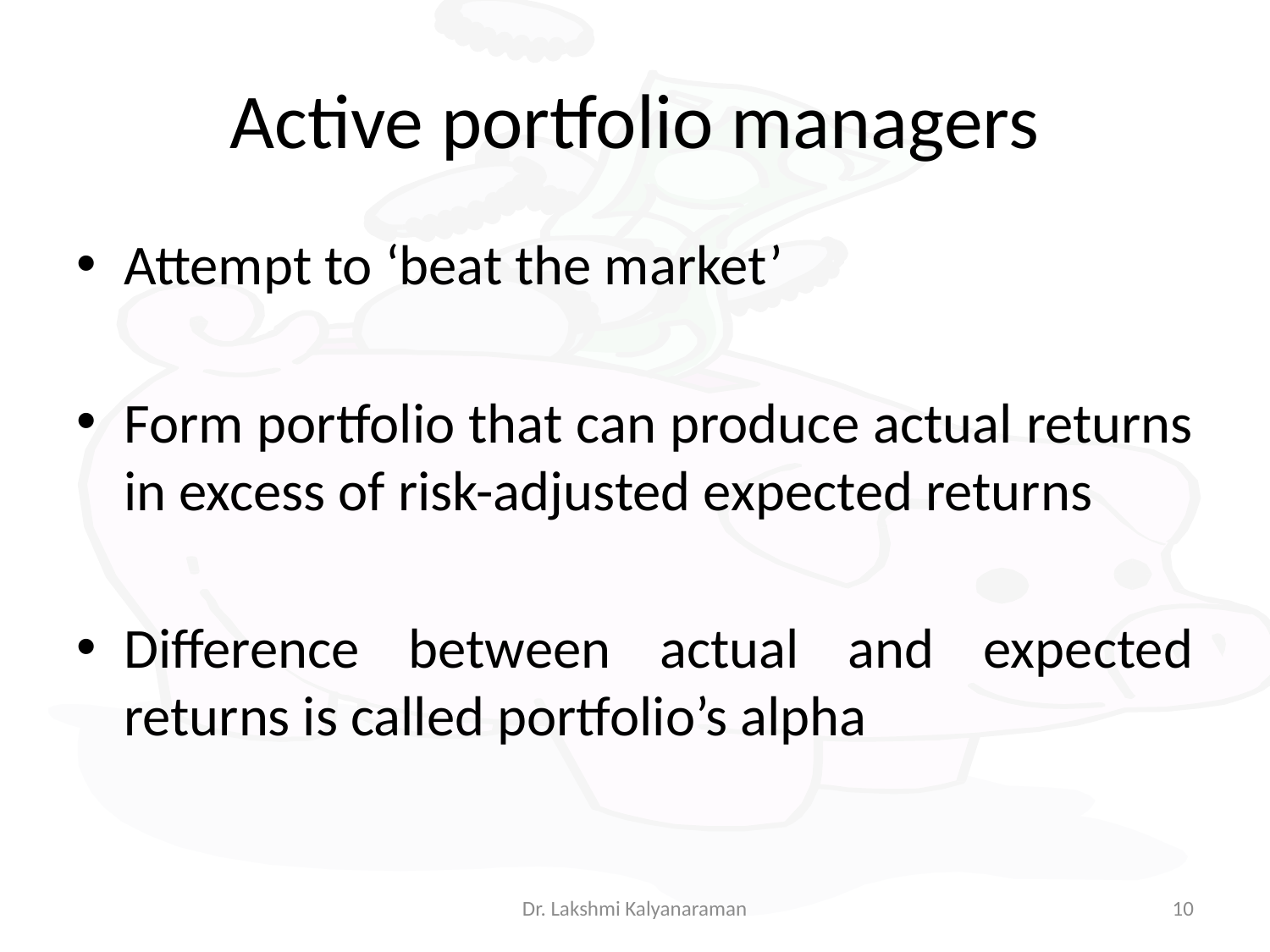

# Active portfolio managers
Attempt to ‘beat the market’

Form portfolio that can produce actual returns in excess of risk-adjusted expected returns

Difference between actual and expected returns is called portfolio’s alpha
Dr. Lakshmi Kalyanaraman
10